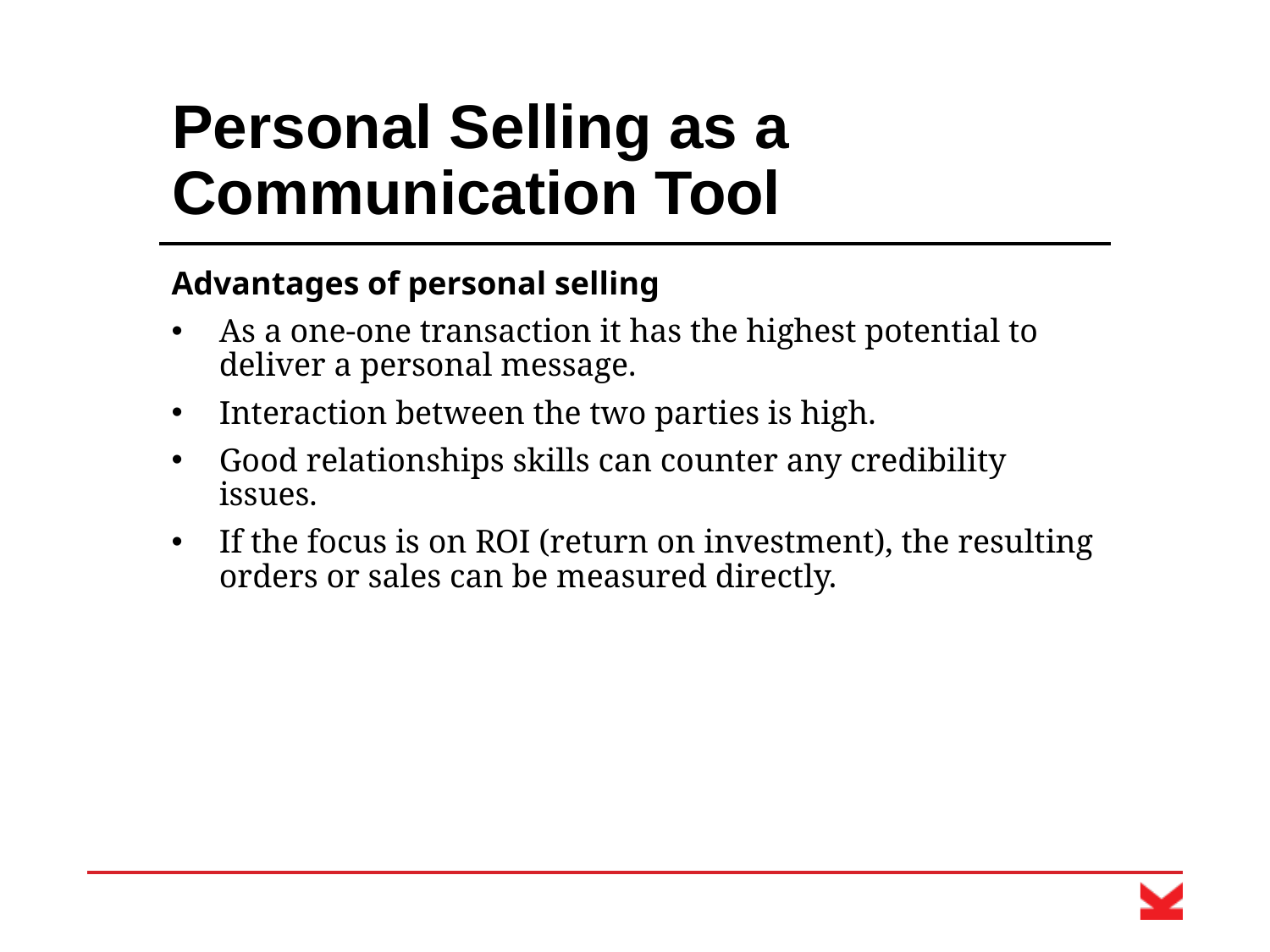

# Personal Selling as a Communication Tool
Advantages of personal selling
As a one-one transaction it has the highest potential to deliver a personal message.
Interaction between the two parties is high.
Good relationships skills can counter any credibility issues.
If the focus is on ROI (return on investment), the resulting orders or sales can be measured directly.